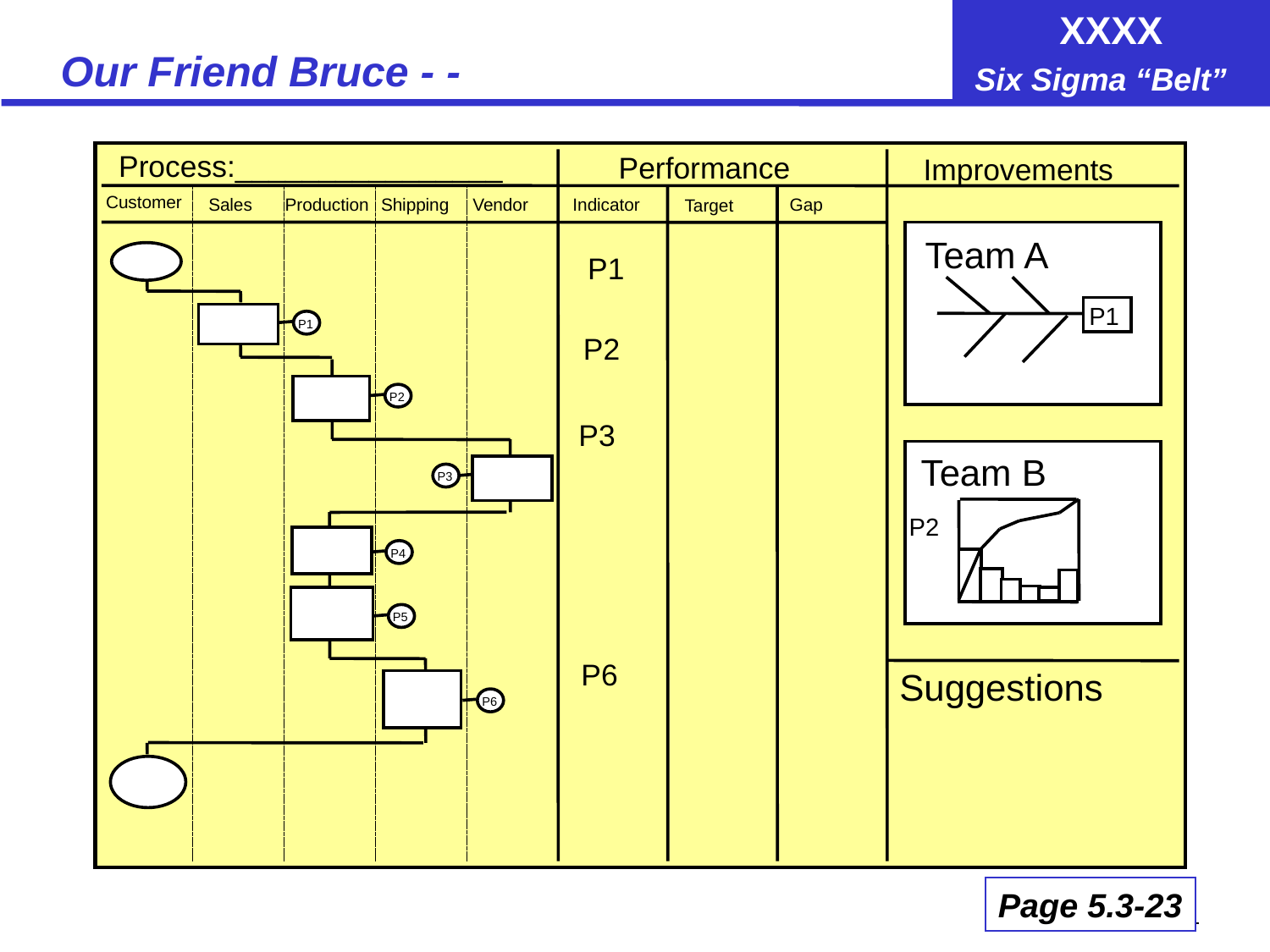

# Our Friend Bruce - -

Process:________________

Performance
Improvements

Customer
Sales
Production
Shipping
Vendor
Indicator
Gap
Target

Team A

P1

P1

P1

P2

P2

P3

Team B

P3

P2

P4

P5

P6

Suggestions

P6

Page 5.3-23